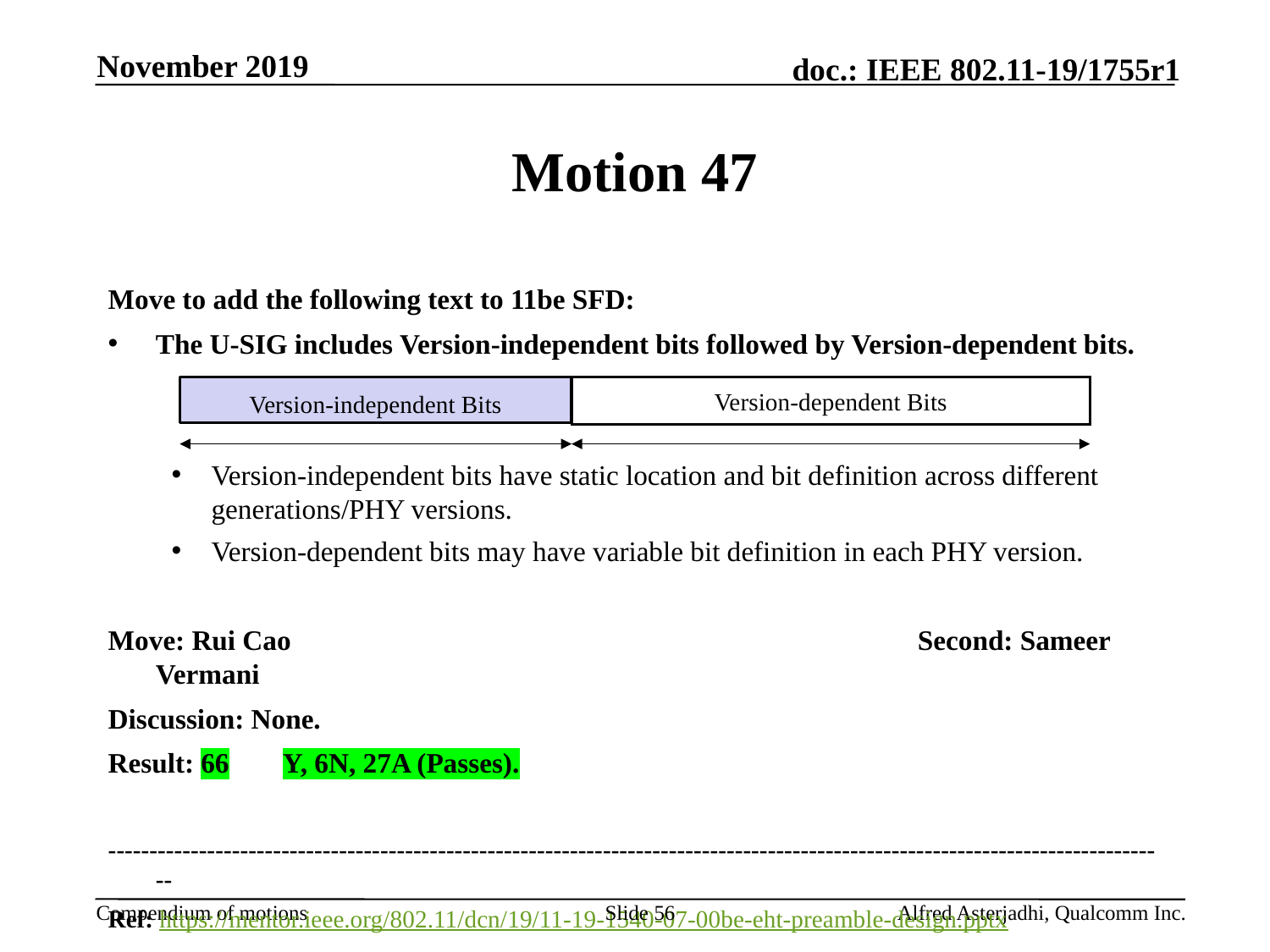

November 2019
# Motion 47
Move to add the following text to 11be SFD:
The U-SIG includes Version-independent bits followed by Version-dependent bits.

Version-independent bits have static location and bit definition across different generations/PHY versions.
Version-dependent bits may have variable bit definition in each PHY version.

Move: Rui Cao					Second: Sameer Vermani
Discussion: None.
Result: 66	Y, 6N, 27A (Passes).

---------------------------------------------------------------------------------------------------------------------------------
Ref: https://mentor.ieee.org/802.11/dcn/19/11-19-1540-07-00be-eht-preamble-design.pptx

Version-independent Bits
Version-dependent Bits

Slide 56
Alfred Asterjadhi, Qualcomm Inc.